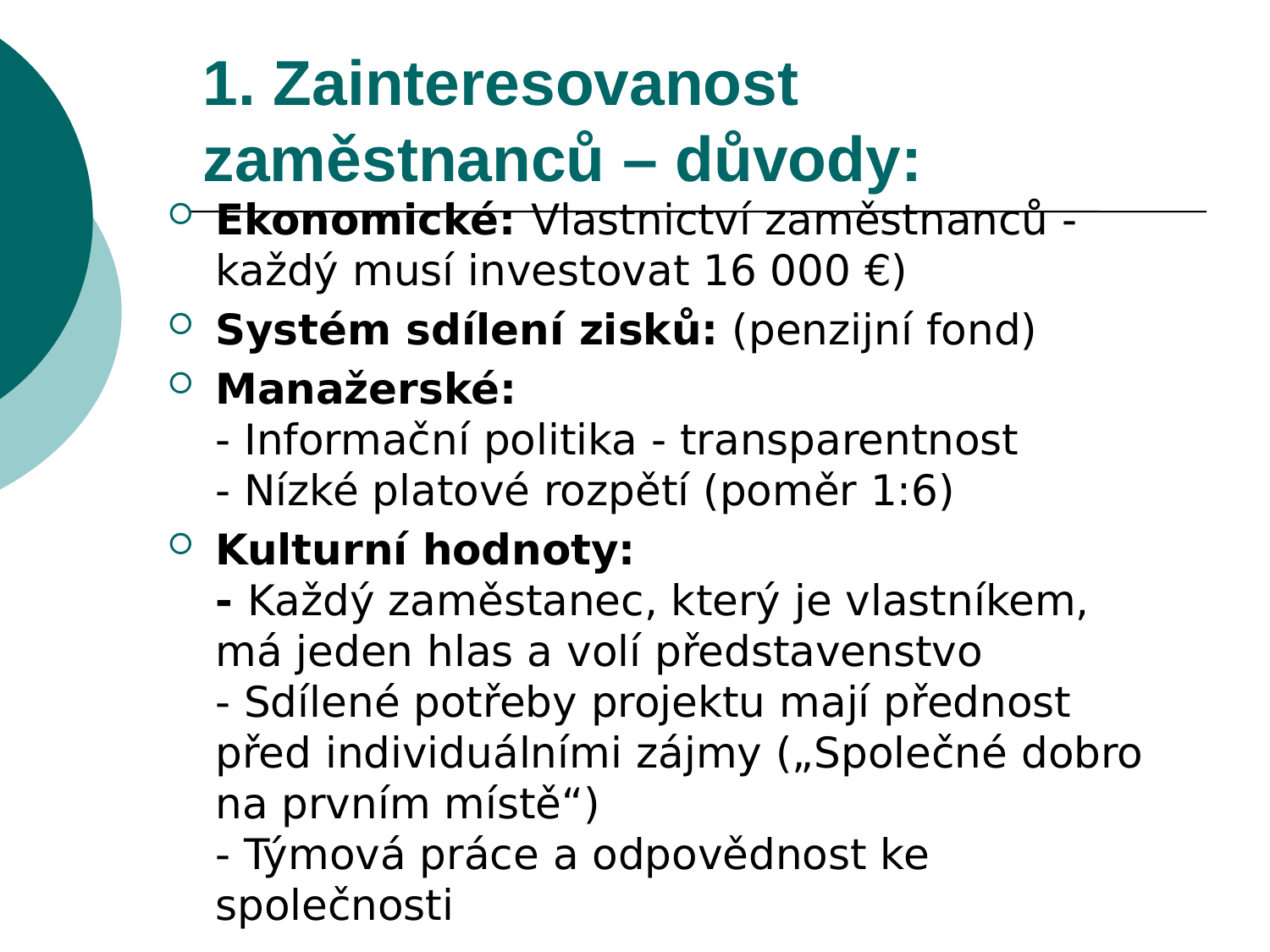

# 1. Zainteresovanost zaměstnanců – důvody:

Ekonomické: Vlastnictví zaměstnanců - každý musí investovat 16 000 €)
Systém sdílení zisků: (penzijní fond)
Manažerské:
- Informační politika - transparentnost
- Nízké platové rozpětí (poměr 1:6)
Kulturní hodnoty:
- Každý zaměstanec, který je vlastníkem, má jeden hlas a volí představenstvo
- Sdílené potřeby projektu mají přednost před individuálními zájmy („Společné dobro na prvním místě“)
- Týmová práce a odpovědnost ke společnosti